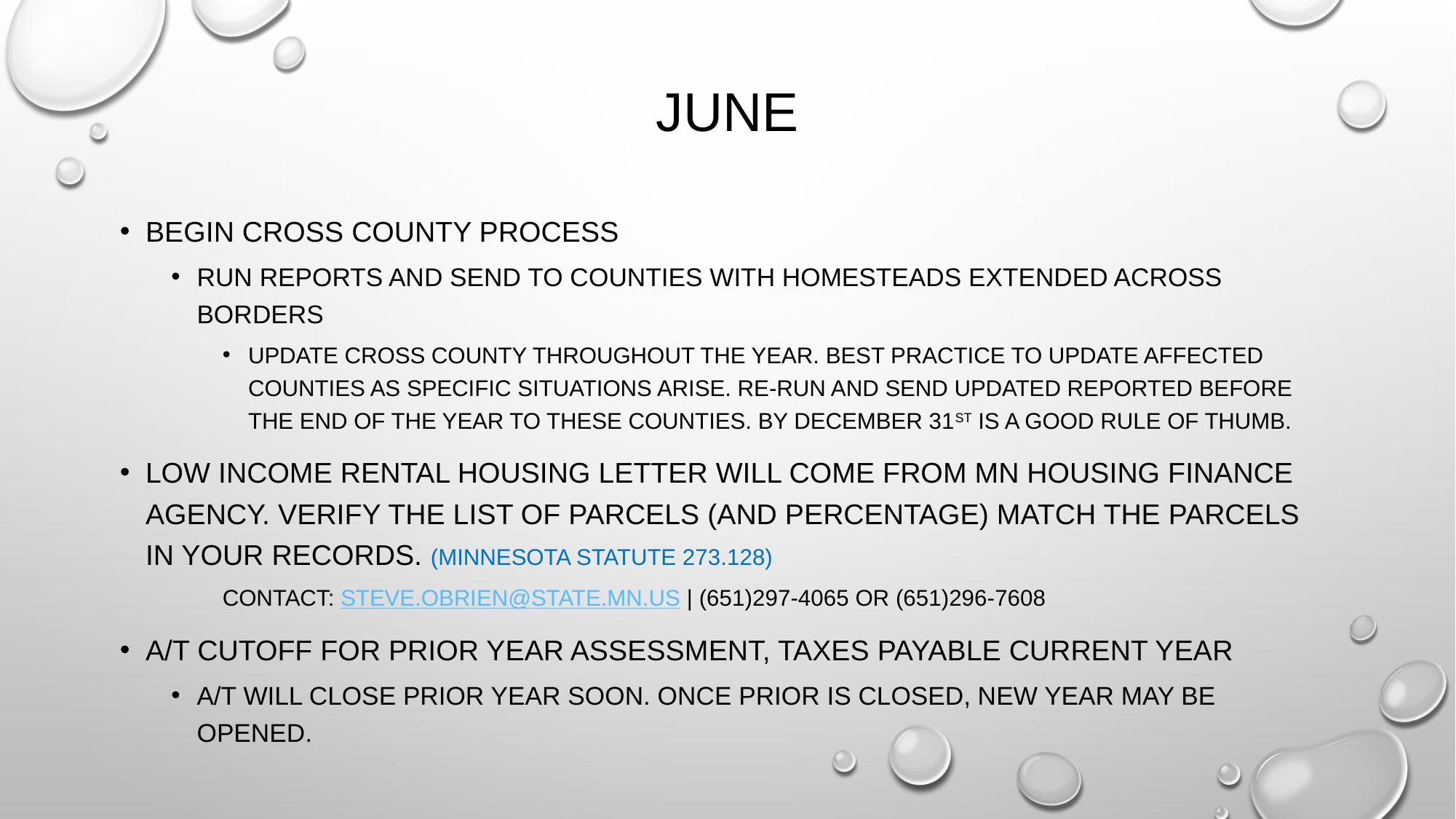

# June
Begin cross county process
Run reports and send to counties with homesteads extended across borders
Update cross county throughout the year. Best practice to update affected counties as specific situations arise. Re-run and send updated reported before the end of the year to these counties. By December 31st is a good rule of thumb.
Low income rental housing letter will come from mn housing finance agency. Verify the list of parcels (and percentage) match the parcels in your records. (Minnesota statute 273.128)
Contact: steve.oBRien@state.mn.us | (651)297-4065 or (651)296-7608
a/t cutoff for prior year assessment, taxes payable current year
a/t will close prior year soon. Once prior is closed, new year may be opened.